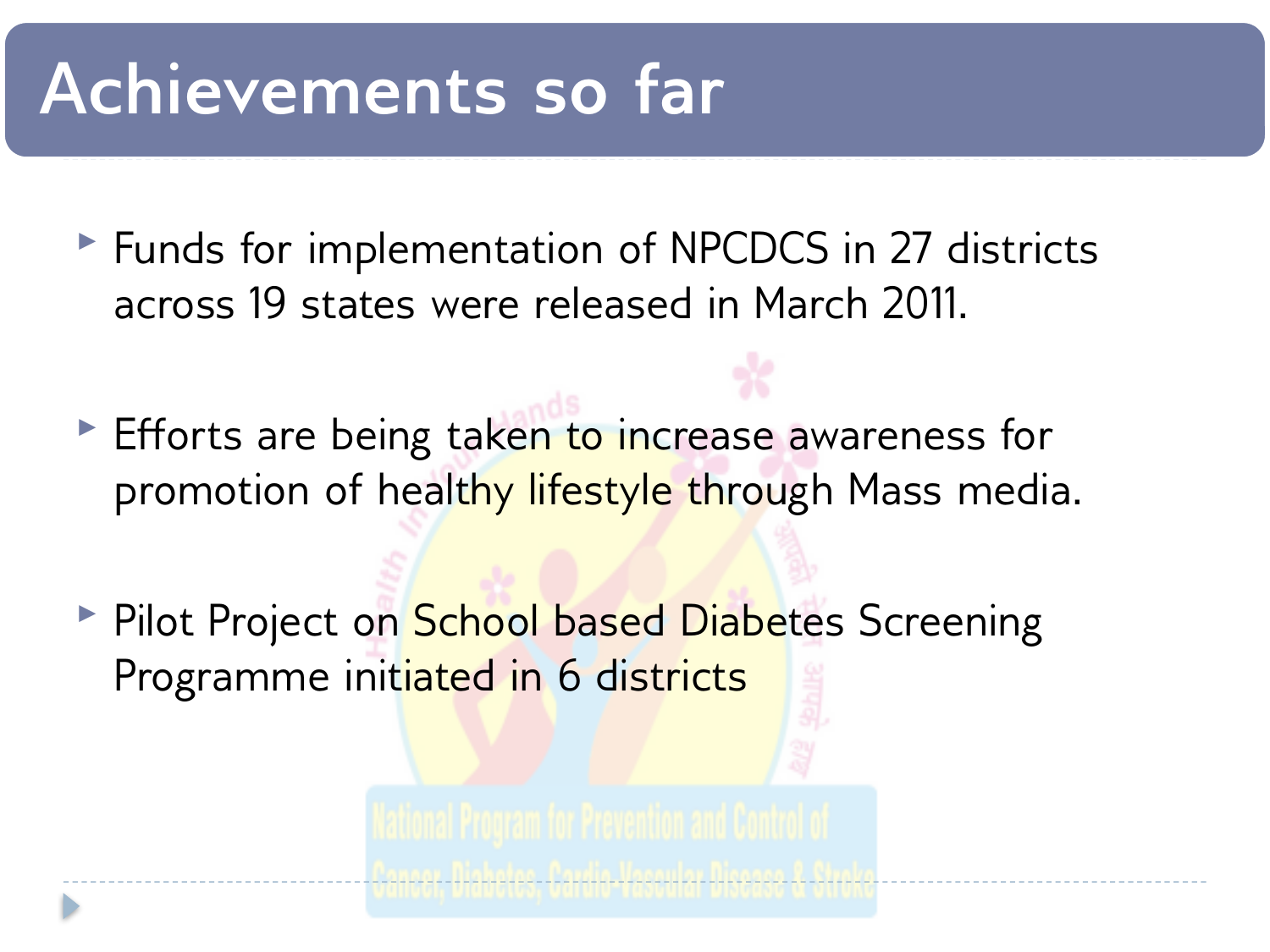

Achievements so far
Funds for implementation of NPCDCS in 27 districts across 19 states were released in March 2011.

Efforts are being taken to increase awareness for promotion of healthy lifestyle through Mass media.

Pilot Project on School based Diabetes Screening Programme initiated in 6 districts